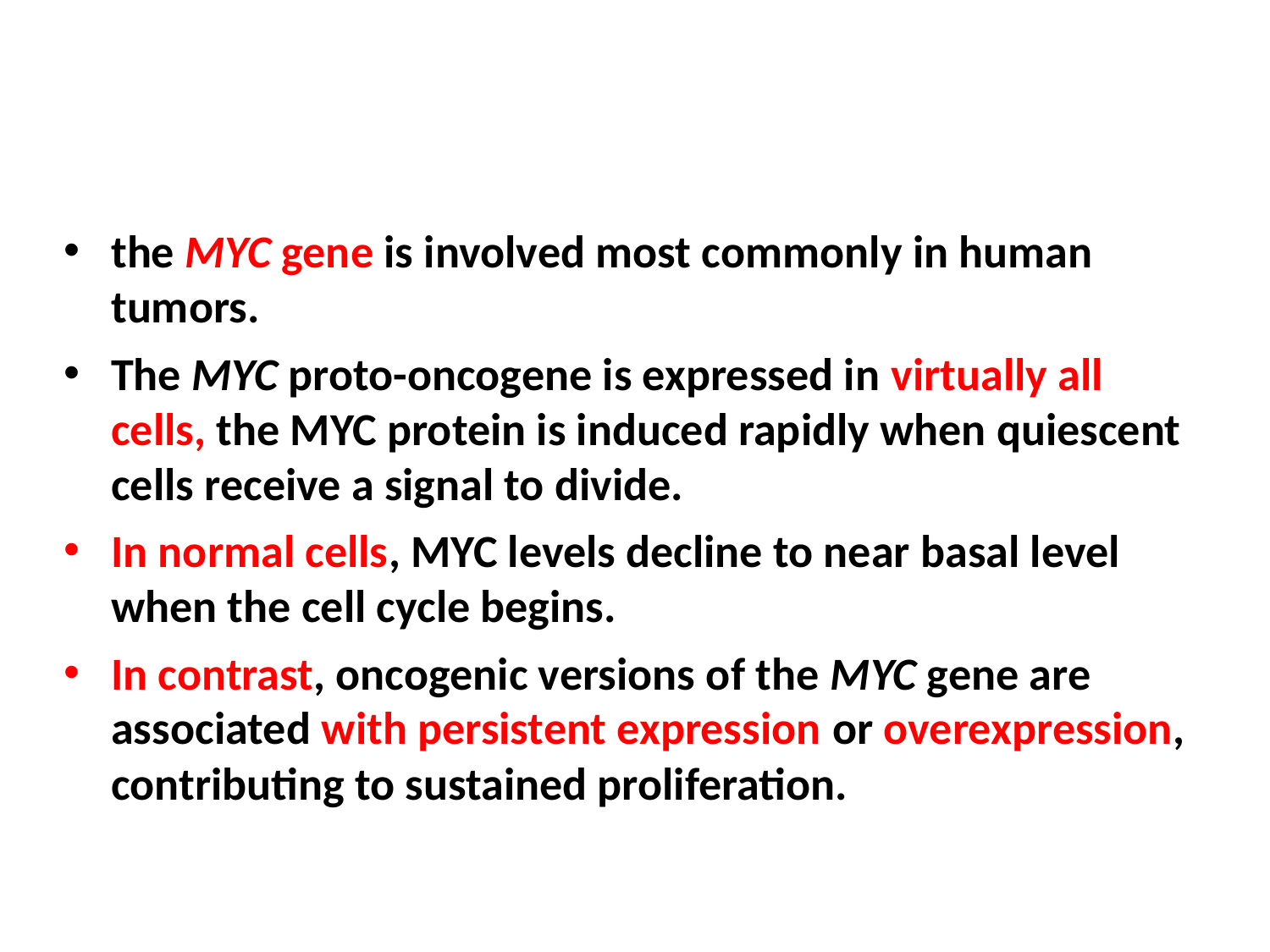

the MYC gene is involved most commonly in human tumors.
The MYC proto-oncogene is expressed in virtually all cells, the MYC protein is induced rapidly when quiescent cells receive a signal to divide.
In normal cells, MYC levels decline to near basal level when the cell cycle begins.
In contrast, oncogenic versions of the MYC gene are associated with persistent expression or overexpression, contributing to sustained proliferation.